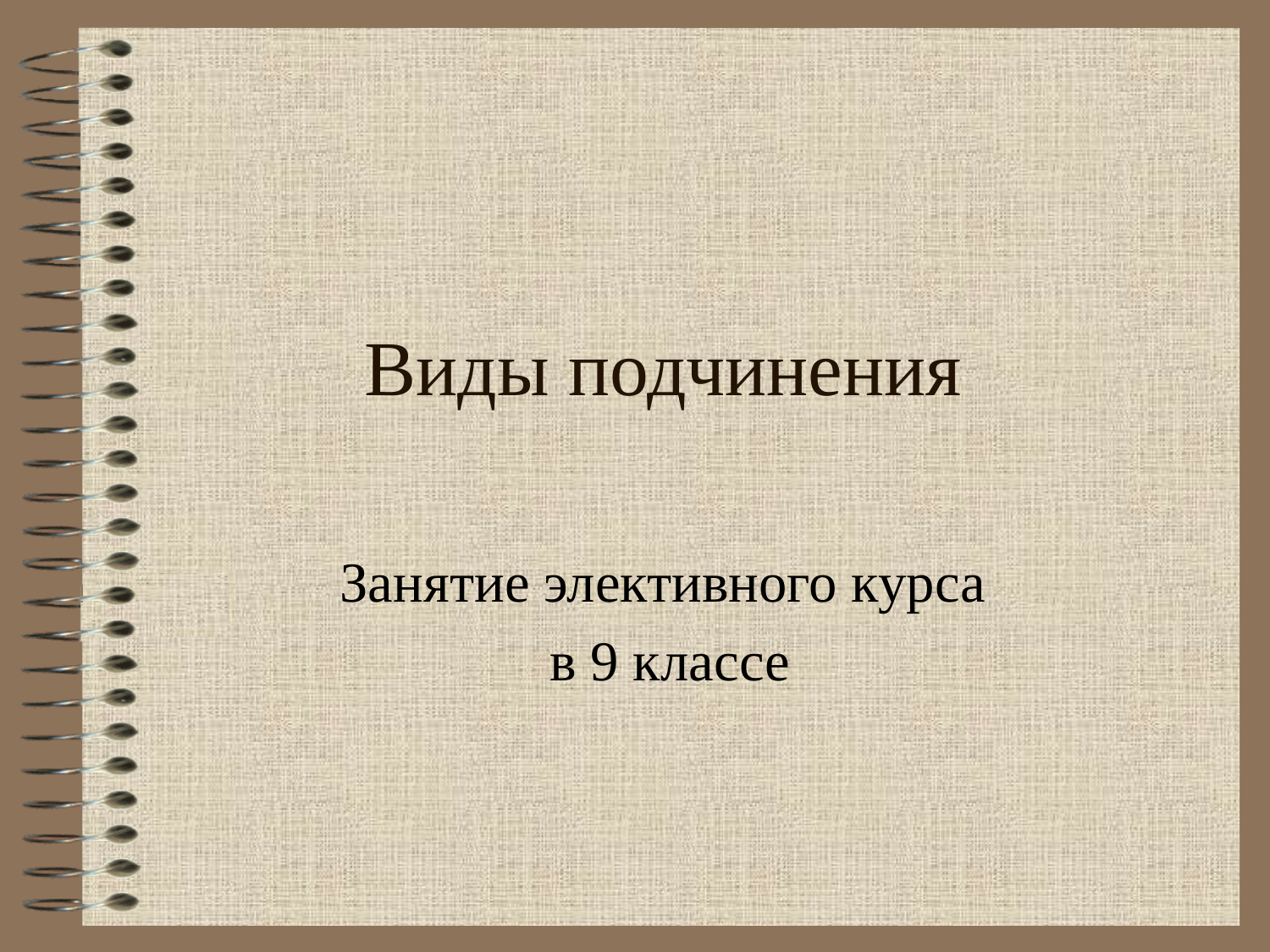

# Виды подчинения
Занятие элективного курса
в 9 классе